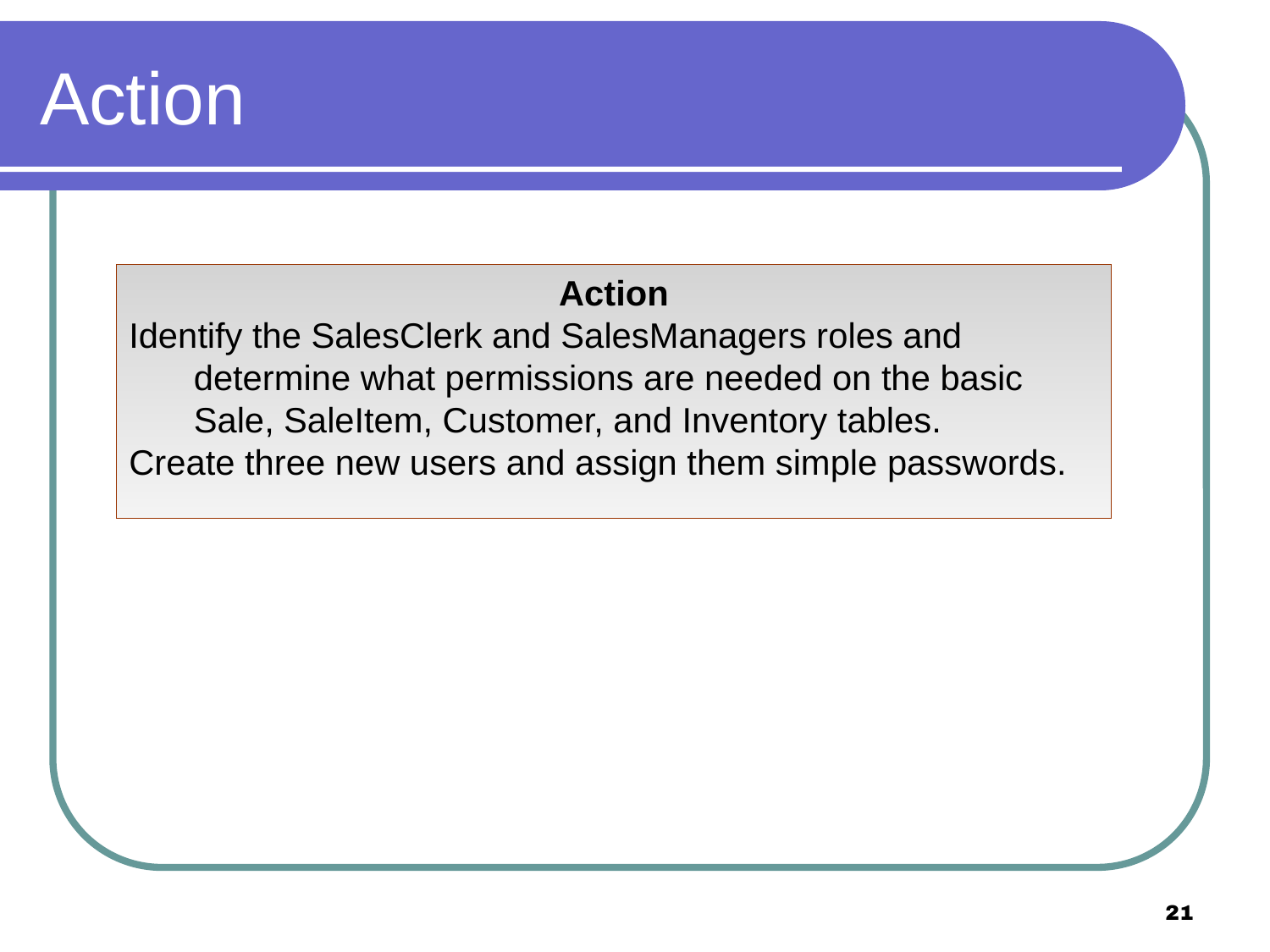

# Action
Action
Identify the SalesClerk and SalesManagers roles and determine what permissions are needed on the basic Sale, SaleItem, Customer, and Inventory tables.
Create three new users and assign them simple passwords.
21